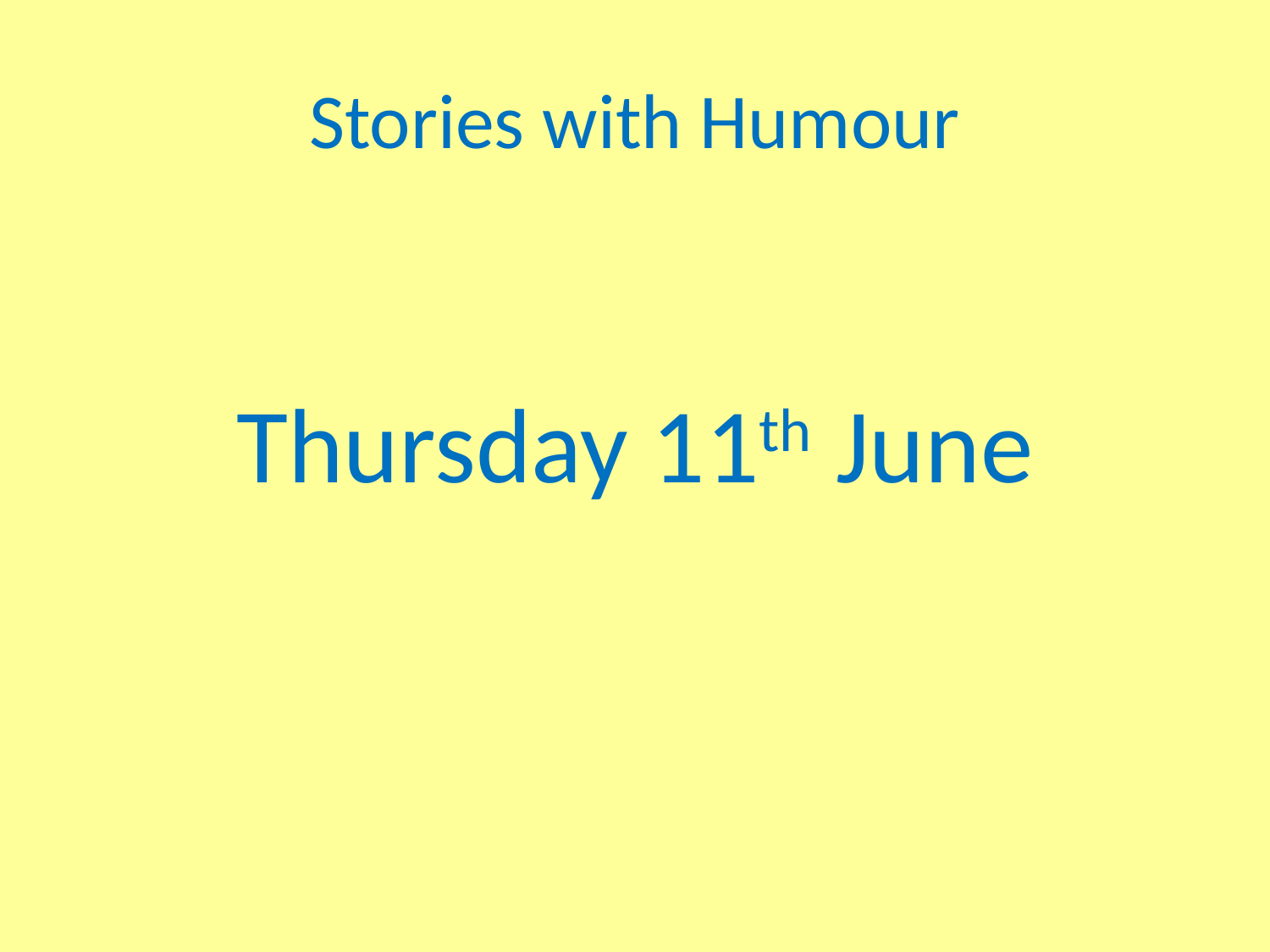

# Stories with Humour

Thursday 11th June